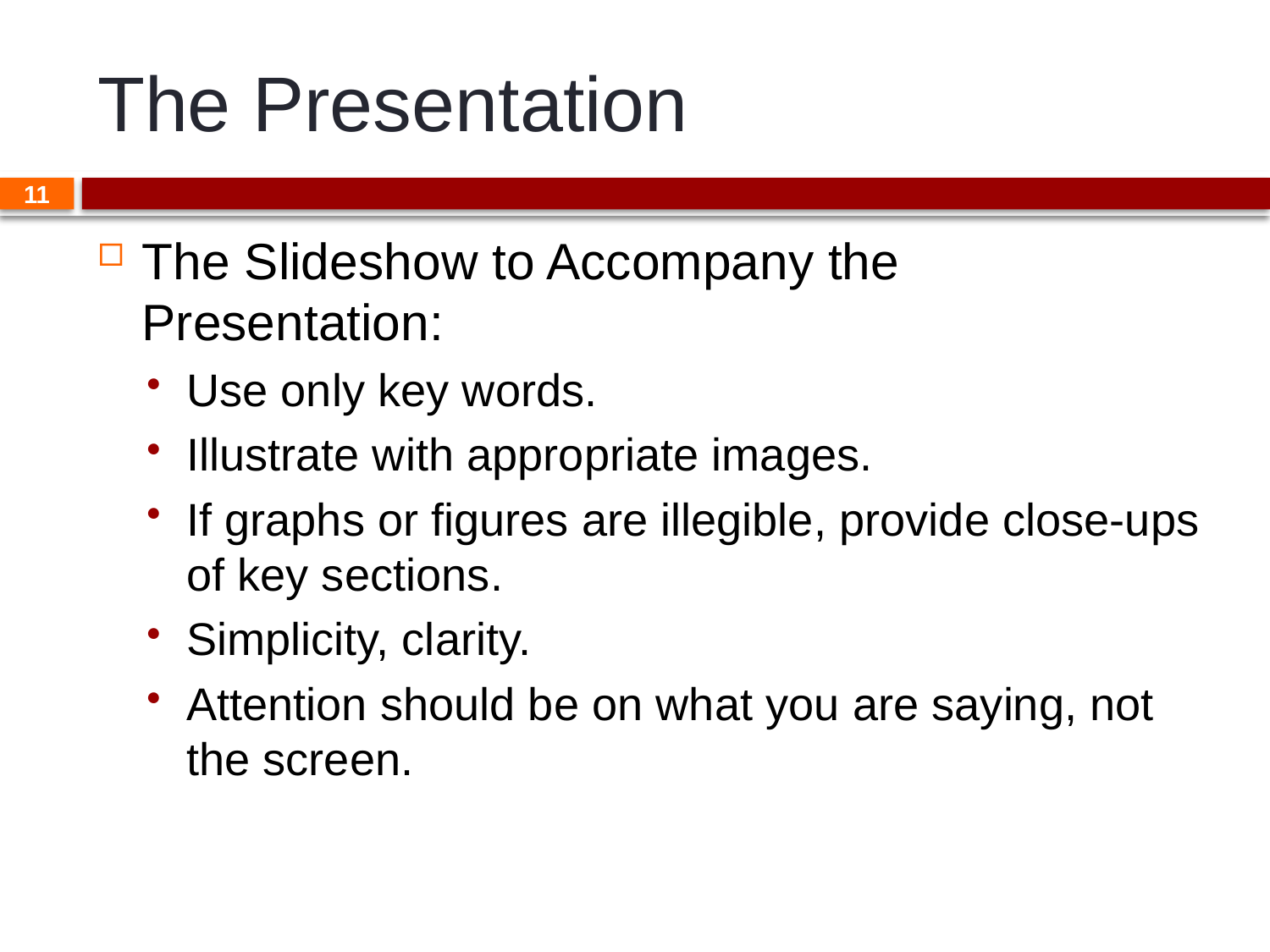

# The Presentation
11
The Slideshow to Accompany the Presentation:
Use only key words.
Illustrate with appropriate images.
If graphs or figures are illegible, provide close-ups of key sections.
Simplicity, clarity.
Attention should be on what you are saying, not the screen.